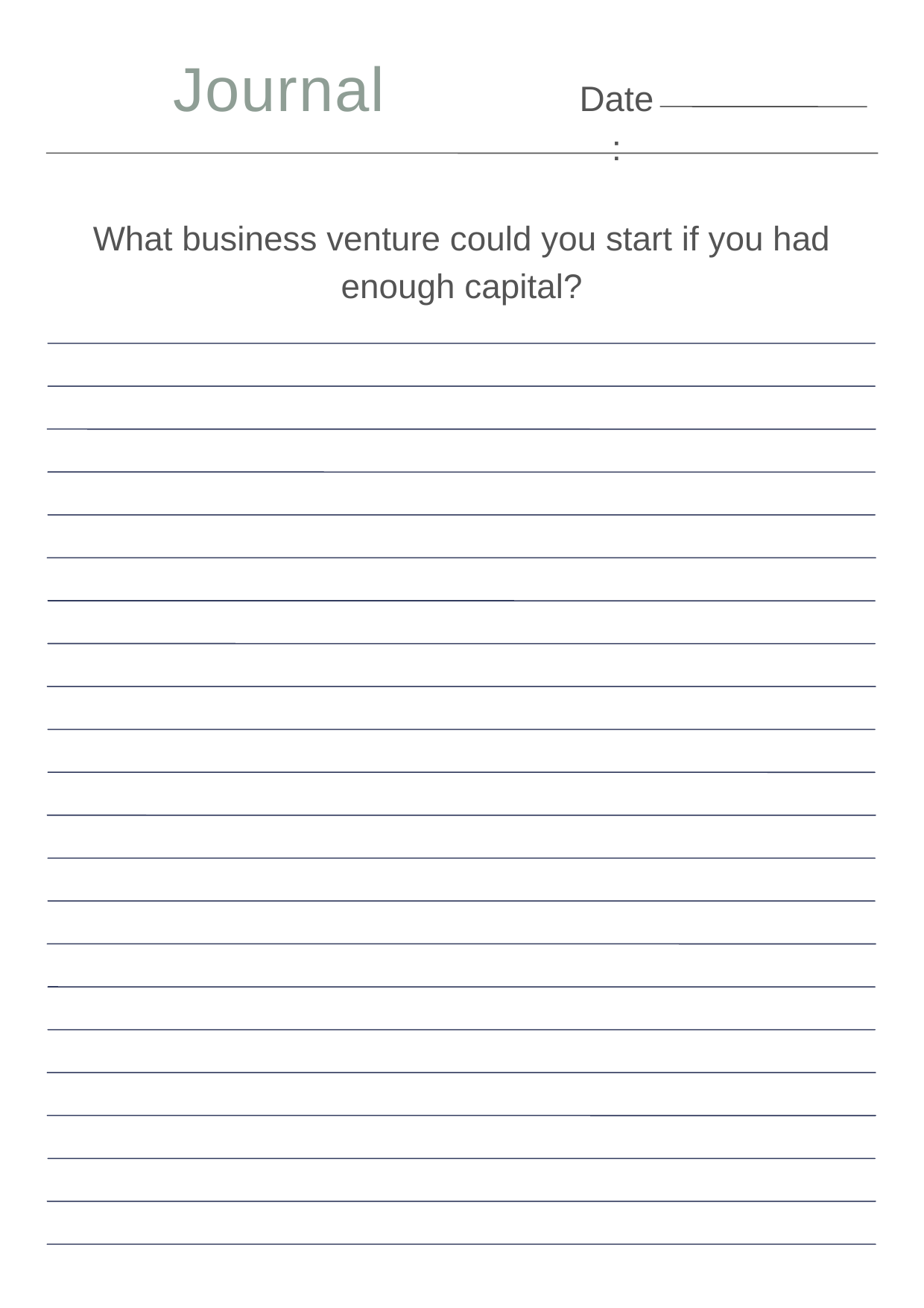

Journal
Date:

What business venture could you start if you had enough capital?